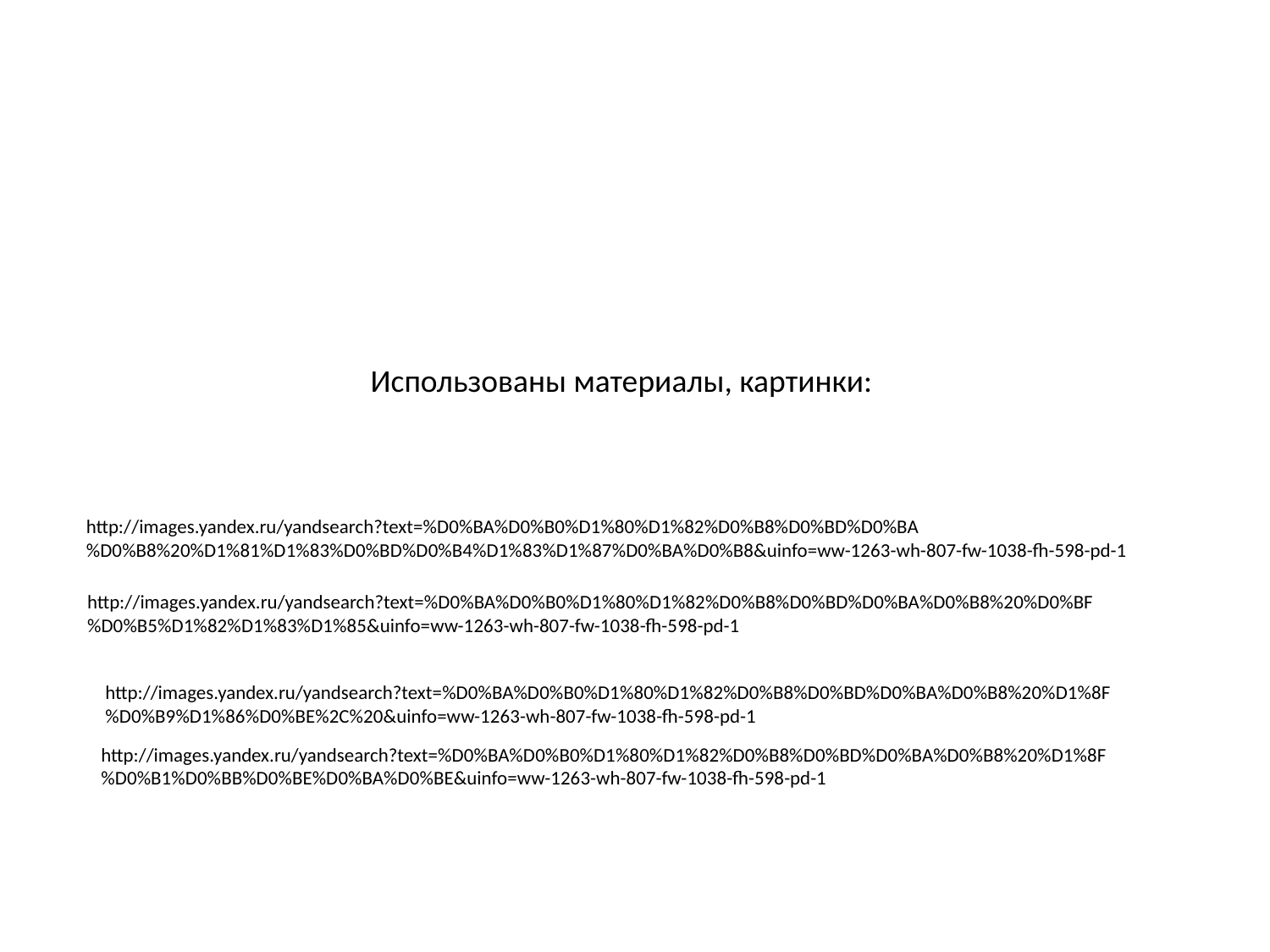

Использованы материалы, картинки:
http://images.yandex.ru/yandsearch?text=%D0%BA%D0%B0%D1%80%D1%82%D0%B8%D0%BD%D0%BA%D0%B8%20%D1%81%D1%83%D0%BD%D0%B4%D1%83%D1%87%D0%BA%D0%B8&uinfo=ww-1263-wh-807-fw-1038-fh-598-pd-1
http://images.yandex.ru/yandsearch?text=%D0%BA%D0%B0%D1%80%D1%82%D0%B8%D0%BD%D0%BA%D0%B8%20%D0%BF%D0%B5%D1%82%D1%83%D1%85&uinfo=ww-1263-wh-807-fw-1038-fh-598-pd-1
http://images.yandex.ru/yandsearch?text=%D0%BA%D0%B0%D1%80%D1%82%D0%B8%D0%BD%D0%BA%D0%B8%20%D1%8F%D0%B9%D1%86%D0%BE%2C%20&uinfo=ww-1263-wh-807-fw-1038-fh-598-pd-1
http://images.yandex.ru/yandsearch?text=%D0%BA%D0%B0%D1%80%D1%82%D0%B8%D0%BD%D0%BA%D0%B8%20%D1%8F%D0%B1%D0%BB%D0%BE%D0%BA%D0%BE&uinfo=ww-1263-wh-807-fw-1038-fh-598-pd-1